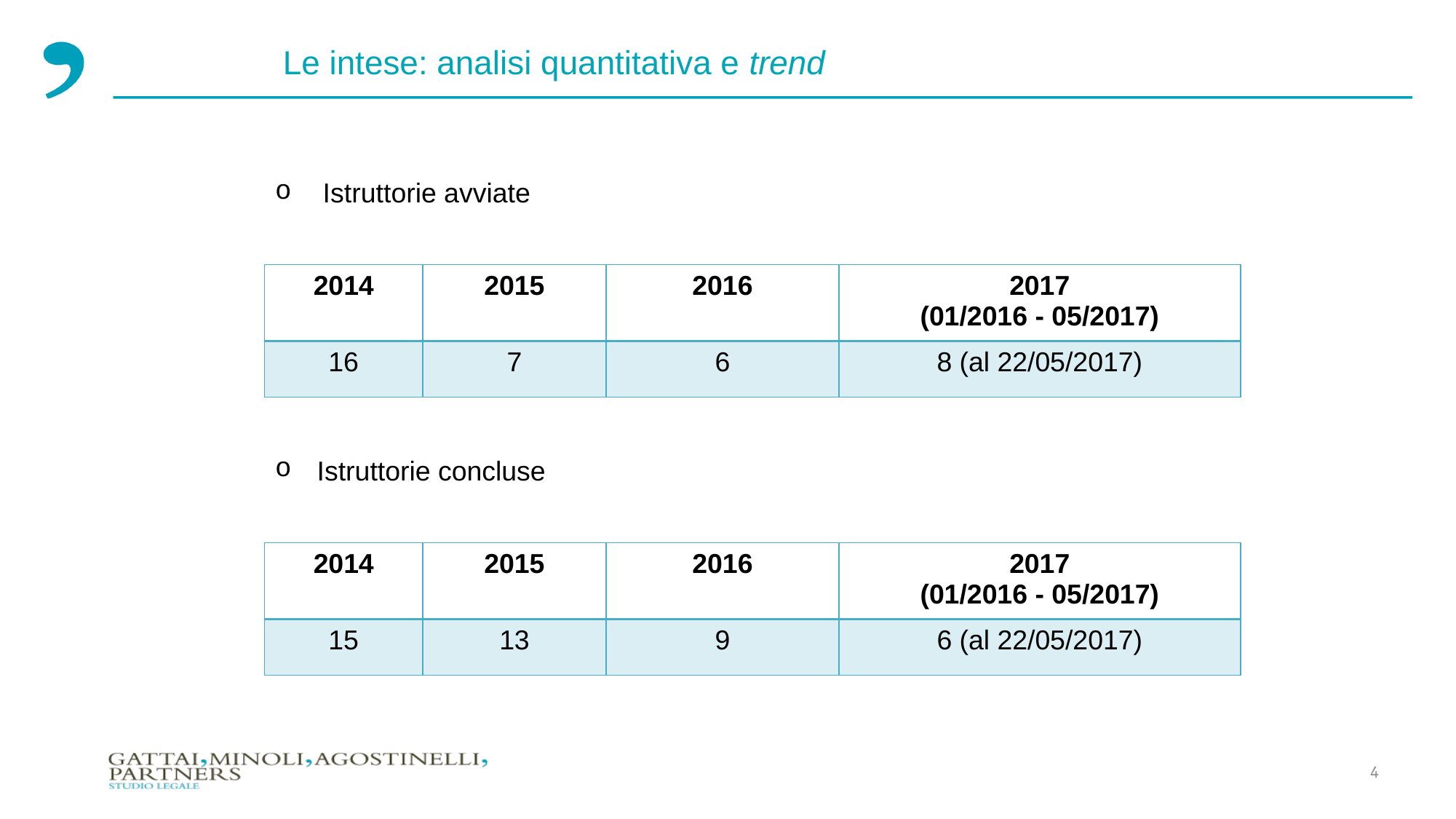

Le intese: analisi quantitativa e trend
Istruttorie avviate
| 2014 | 2015 | 2016 | 2017 (01/2016 - 05/2017) |
| --- | --- | --- | --- |
| 16 | 7 | 6 | 8 (al 22/05/2017) |
 Istruttorie concluse
| 2014 | 2015 | 2016 | 2017 (01/2016 - 05/2017) |
| --- | --- | --- | --- |
| 15 | 13 | 9 | 6 (al 22/05/2017) |
4